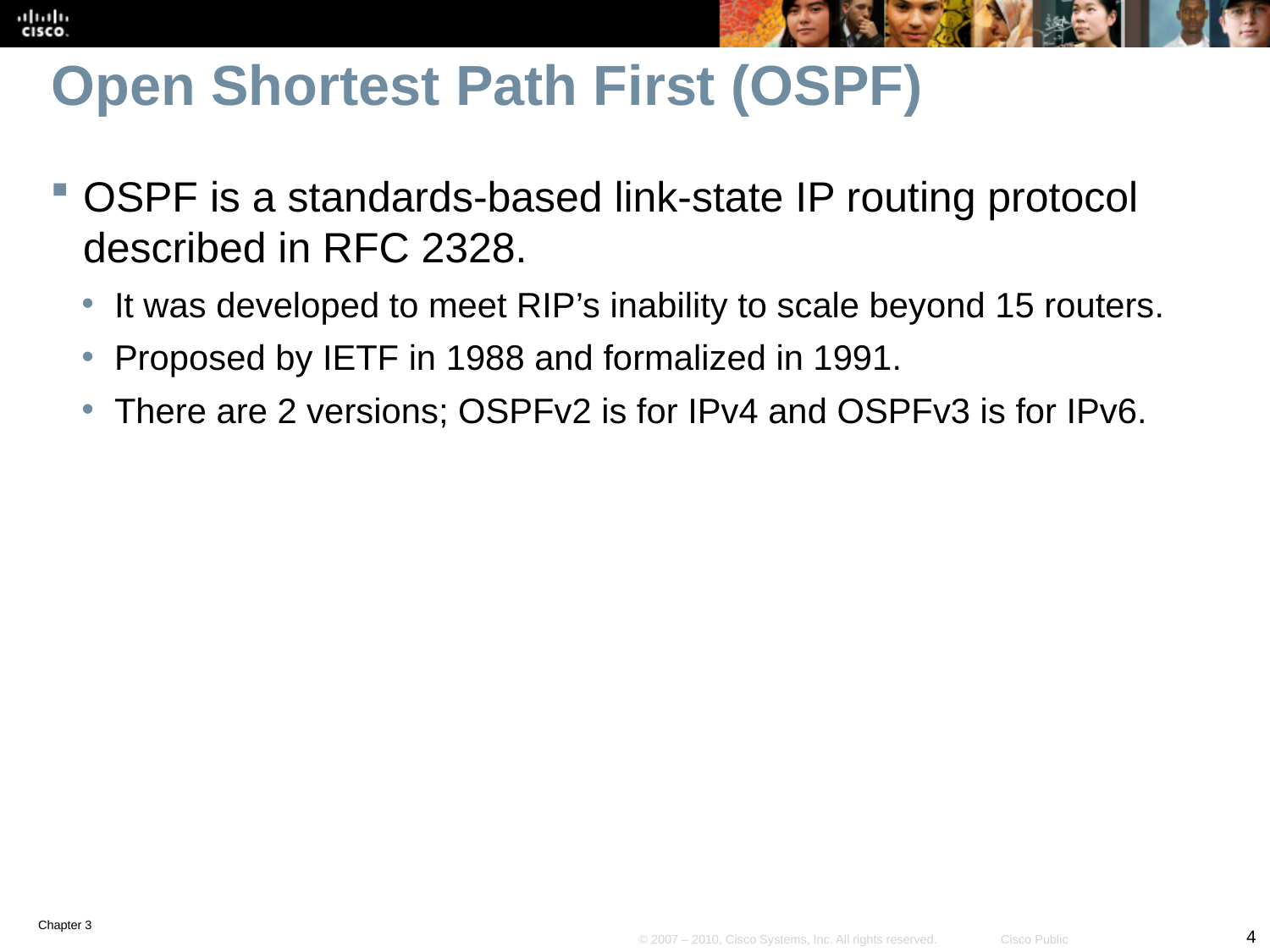

# Open Shortest Path First (OSPF)
OSPF is a standards-based link-state IP routing protocol described in RFC 2328.
It was developed to meet RIP’s inability to scale beyond 15 routers.
Proposed by IETF in 1988 and formalized in 1991.
There are 2 versions; OSPFv2 is for IPv4 and OSPFv3 is for IPv6.